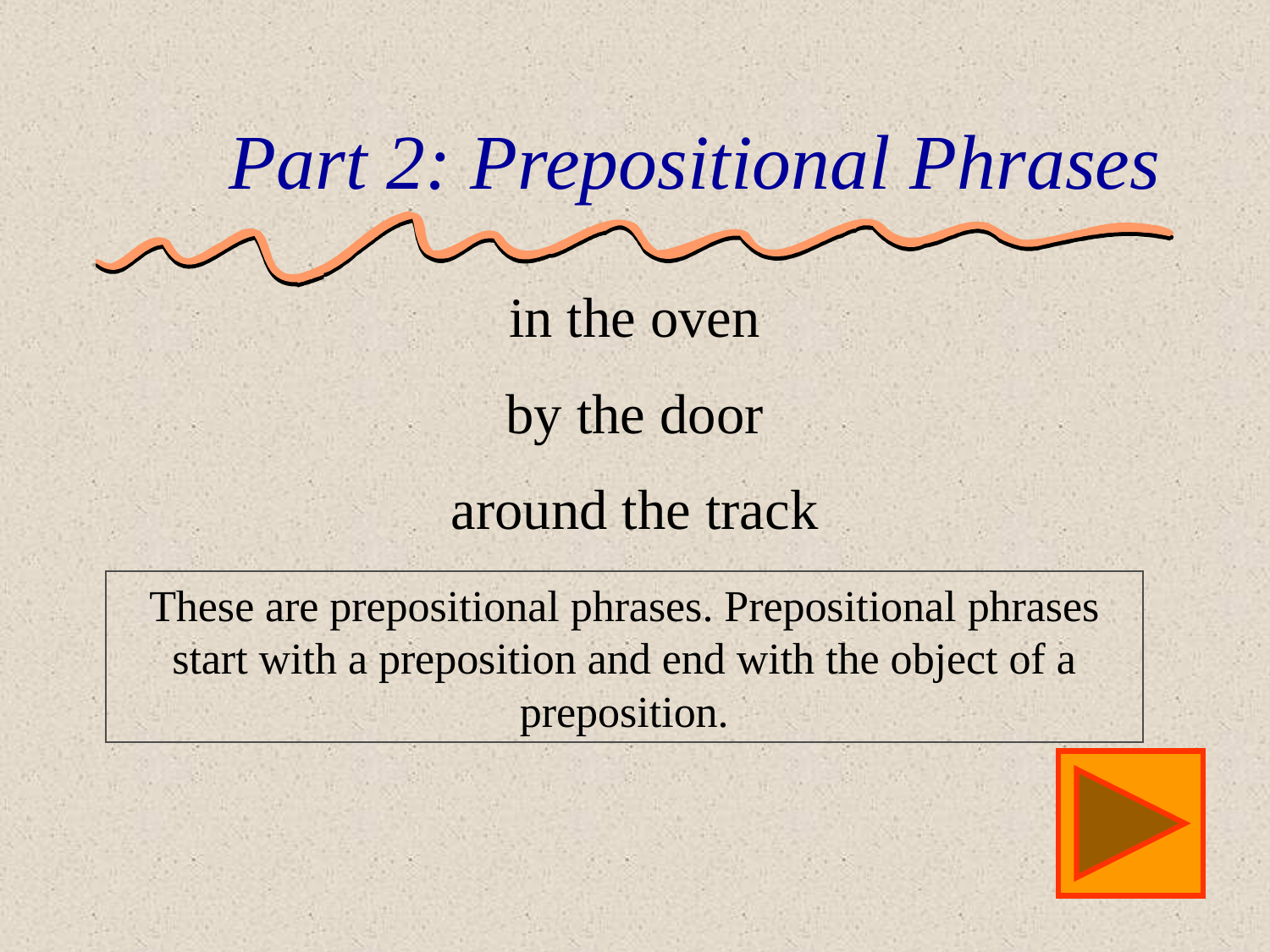

# Part 2: Prepositional Phrases
in the oven
by the door
around the track
These are prepositional phrases. Prepositional phrases start with a preposition and end with the object of a preposition.